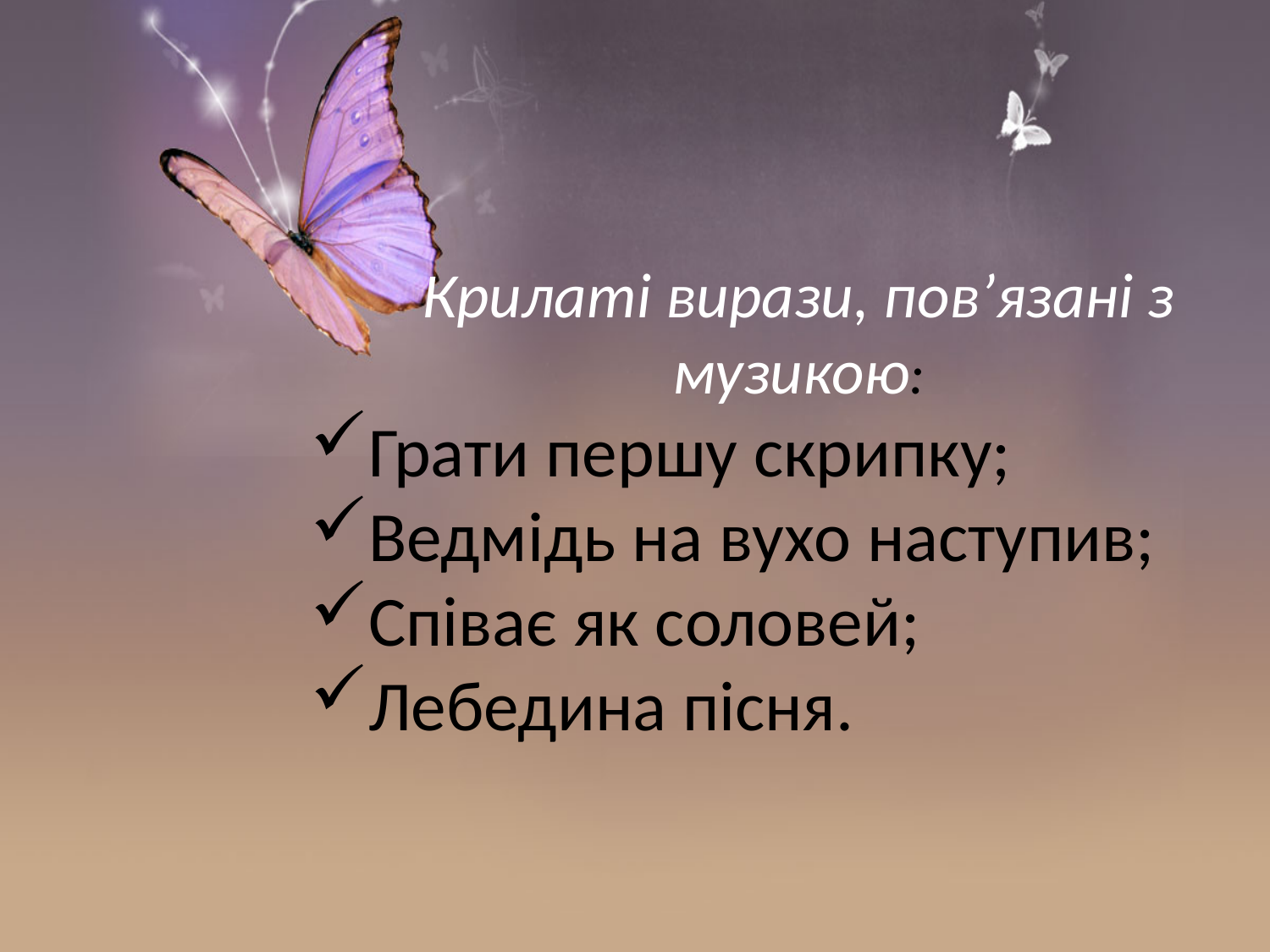

Крилаті вирази, пов’язані з музикою:
Грати першу скрипку;
Ведмідь на вухо наступив;
Співає як соловей;
Лебедина пісня.